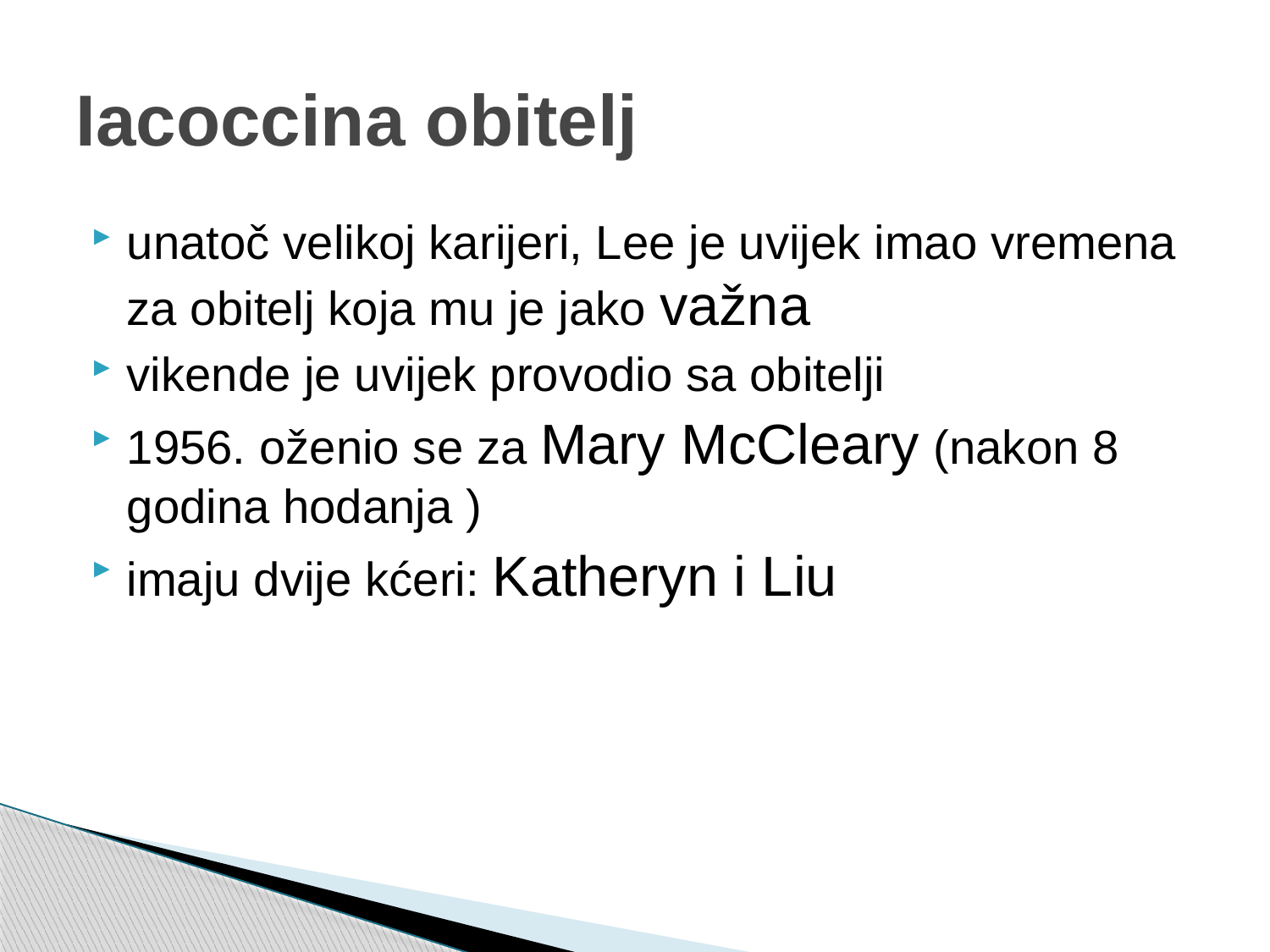

# Iacoccina obitelj
unatoč velikoj karijeri, Lee je uvijek imao vremena za obitelj koja mu je jako važna
vikende je uvijek provodio sa obitelji
1956. oženio se za Mary McCleary (nakon 8 godina hodanja )
imaju dvije kćeri: Katheryn i Liu